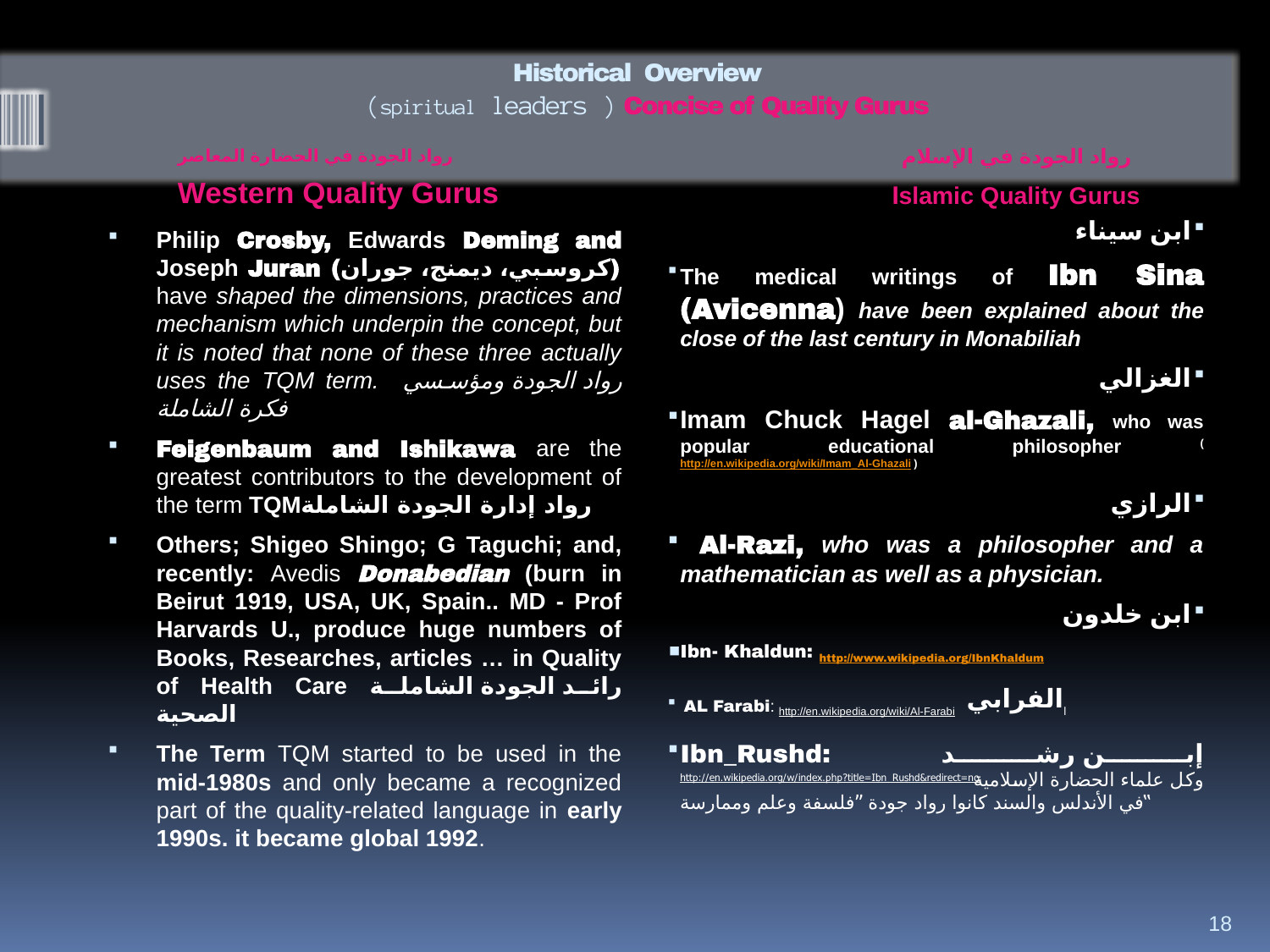

# Historical  Overview (spiritual leaders ) Concise of Quality Gurus
 رواد الجودة في الإسلام
Islamic Quality Gurus
رواد الجودة في الحضارة المعاصر
Western Quality Gurus
ابن سيناء
The medical writings of Ibn Sina (Avicenna) have been explained about the close of the last century in Monabiliah
الغزالي
Imam Chuck Hagel al-Ghazali, who was popular educational philosopher (http://en.wikipedia.org/wiki/Imam_Al-Ghazali )
الرازي
 Al-Razi, who was a philosopher and a mathematician as well as a physician.
ابن خلدون
Ibn- Khaldun: http://www.wikipedia.org/IbnKhaldum
 AL Farabi: http://en.wikipedia.org/wiki/Al-Farabi    االفرابي
Ibn_Rushd: إبن رشد   http://en.wikipedia.org/w/index.php?title=Ibn_Rushd&redirect=noوكل علماء الحضارة الإسلامية في الأندلس والسند كانوا رواد جودة ”فلسفة وعلم وممارسة“
Philip Crosby, Edwards Deming and Joseph Juran (كروسبي، ديمنج، جوران) have shaped the dimensions, practices and mechanism which underpin the concept, but it is noted that none of these three actually uses the TQM term.  رواد الجودة ومؤسسي فكرة الشاملة
Feigenbaum and Ishikawa are the greatest contributors to the development of the term TQMرواد إدارة الجودة الشاملة
Others; Shigeo Shingo; G Taguchi; and, recently: Avedis Donabedian (burn in Beirut 1919, USA, UK, Spain.. MD - Prof Harvards U., produce huge numbers of Books, Researches, articles … in Quality of Health Care رائد الجودة الشاملة الصحية
The Term TQM started to be used in the mid-1980s and only became a recognized part of the quality-related language in early 1990s. it became global 1992.

18